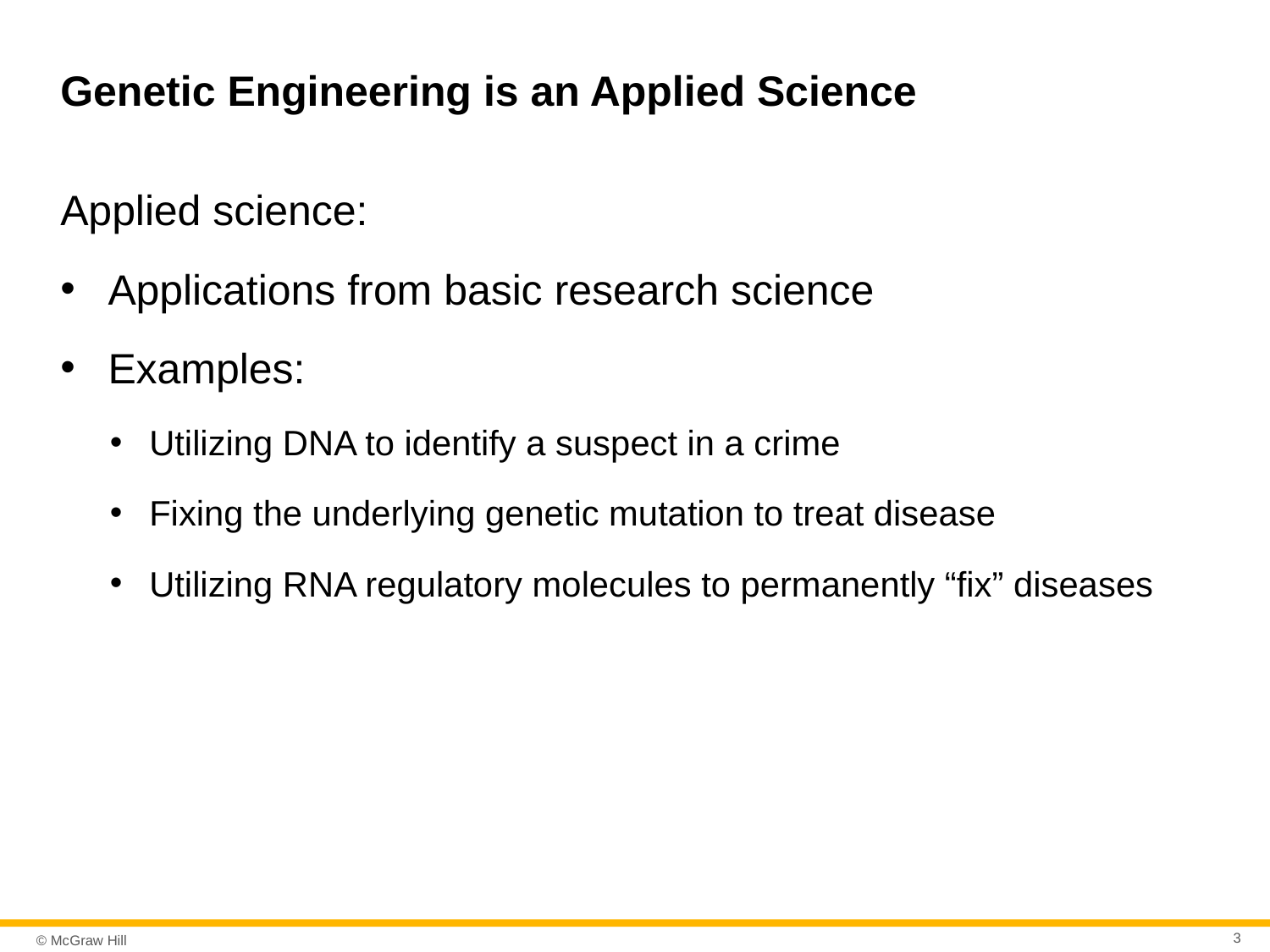

# Genetic Engineering is an Applied Science
Applied science:
Applications from basic research science
Examples:
Utilizing DNA to identify a suspect in a crime
Fixing the underlying genetic mutation to treat disease
Utilizing RNA regulatory molecules to permanently “fix” diseases